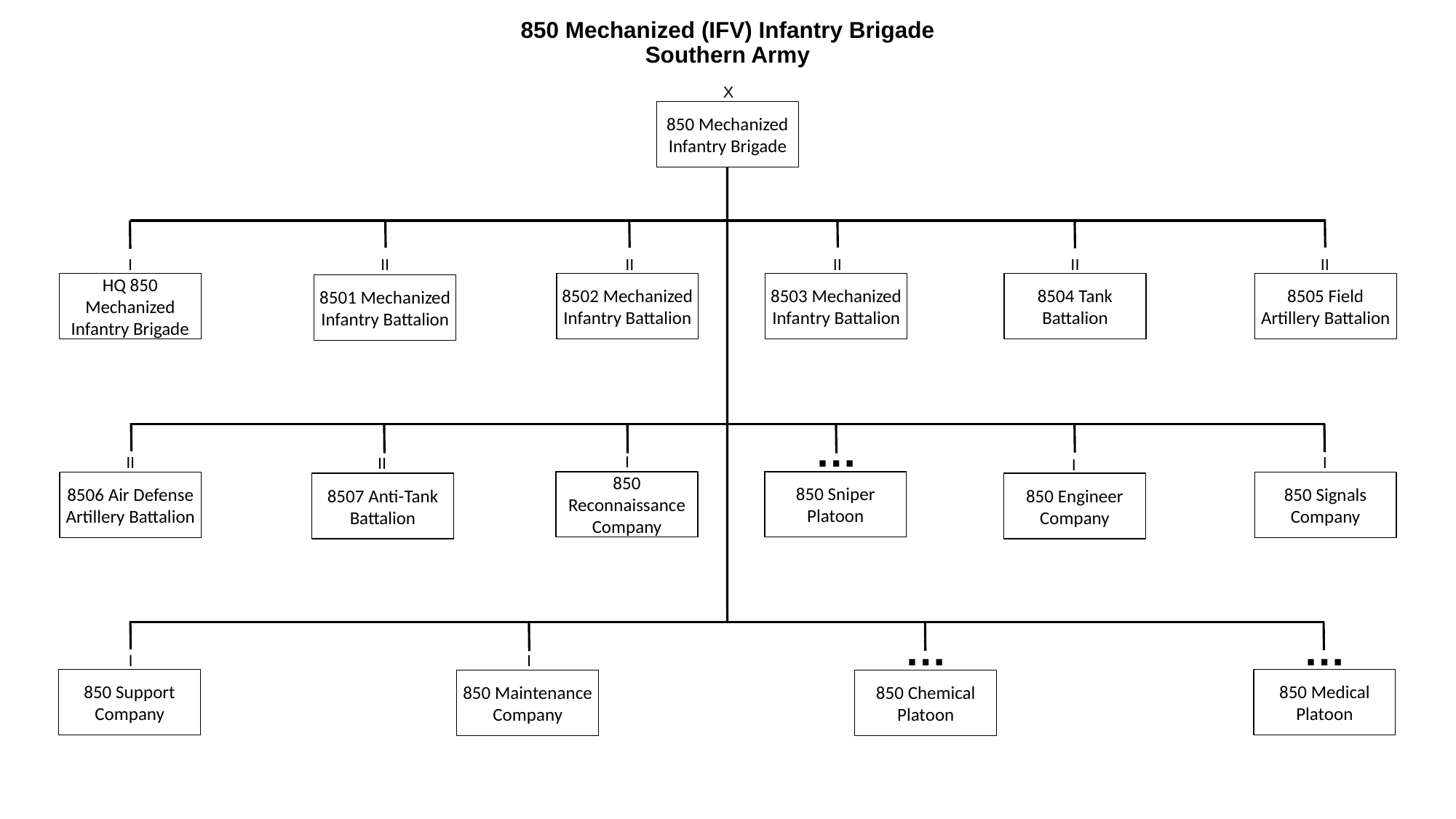

# 850 Mechanized (IFV) Infantry Brigade Southern Army
X
850 Mechanized Infantry Brigade
I
II
II
II
II
II
HQ 850 Mechanized Infantry Brigade
8502 Mechanized Infantry Battalion
8503 Mechanized Infantry Battalion
8504 Tank
Battalion
8505 Field
Artillery Battalion
8501 Mechanized Infantry Battalion
…
I
II
I
II
I
850 Reconnaissance Company
850 Sniper
Platoon
8506 Air Defense
Artillery Battalion
850 Signals
Company
8507 Anti-Tank
Battalion
850 Engineer
Company
…
…
I
I
850 Support
Company
850 Medical
Platoon
850 Maintenance
Company
850 Chemical
Platoon